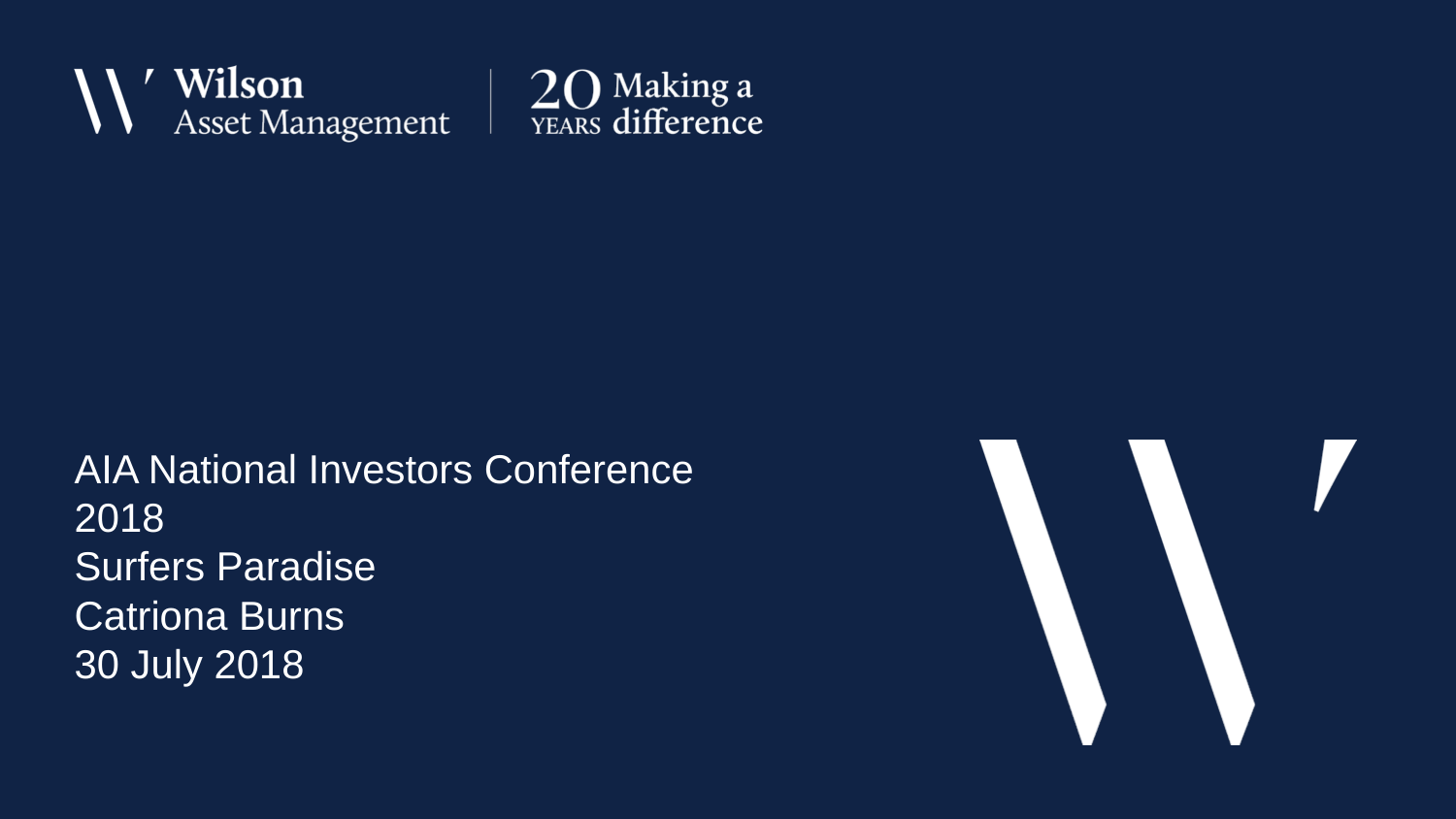

AIA National Investors Conference 2018
Surfers Paradise
Catriona Burns
30 July 2018